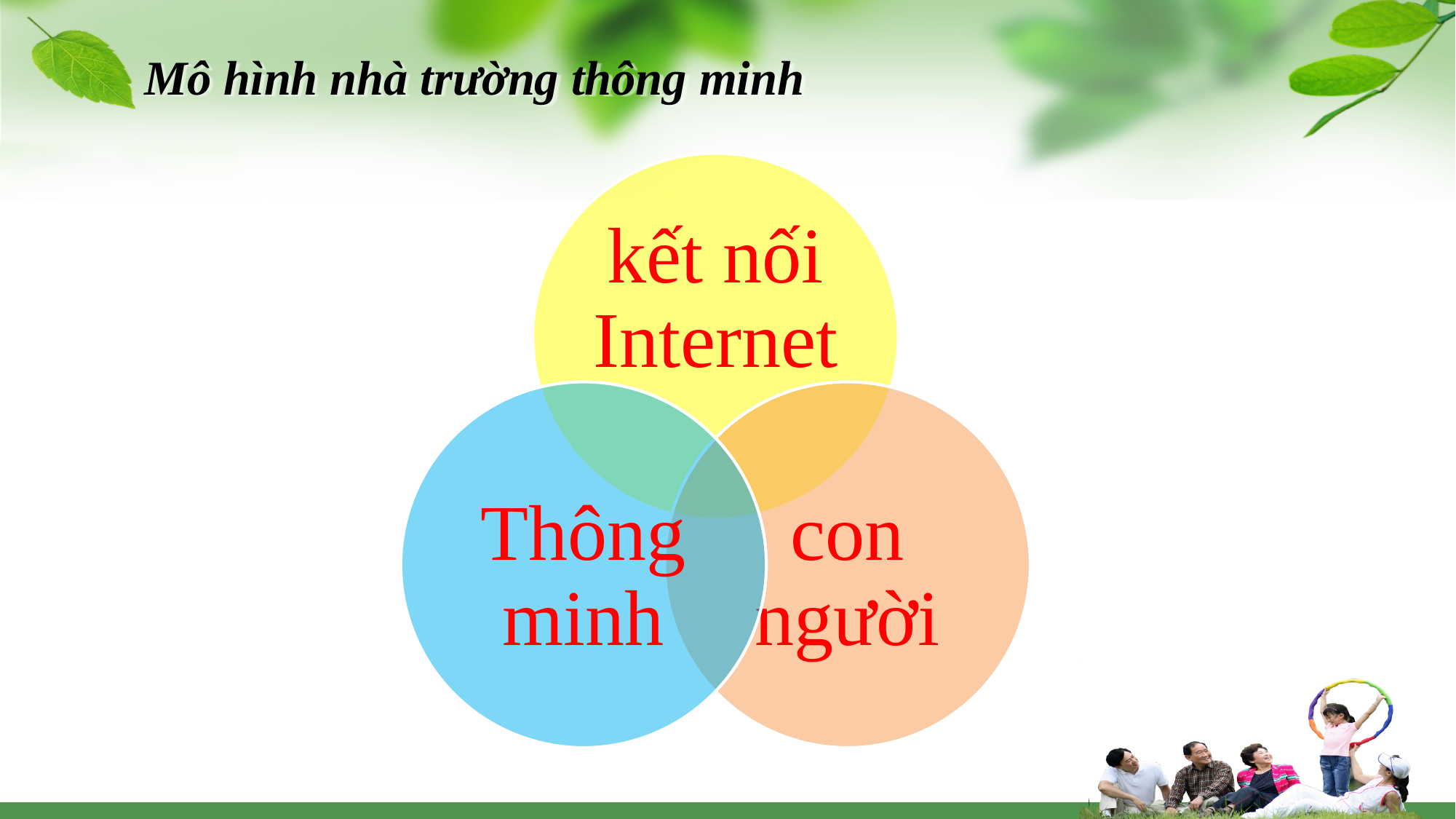

# Mô hình nhà trường thông minh
kết nối Internet
con người
Thông minh